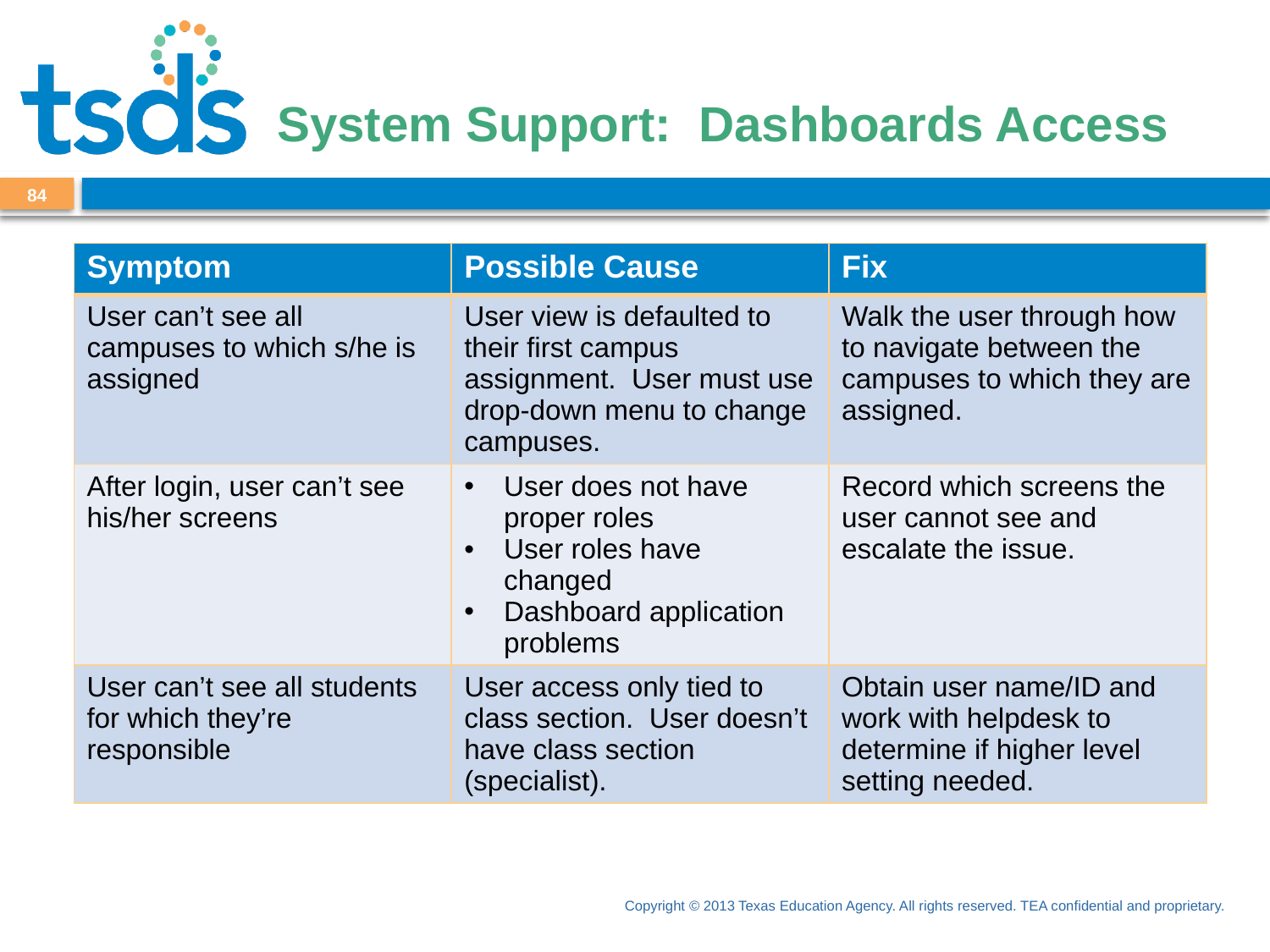

# System Support:  Dashboards Access
84
| Symptom | Possible Cause | Fix |
| --- | --- | --- |
| User can’t see all campuses to which s/he is assigned | User view is defaulted to their first campus assignment. User must use drop-down menu to change campuses. | Walk the user through how to navigate between the campuses to which they are assigned. |
| After login, user can’t see his/her screens | User does not have proper roles User roles have changed Dashboard application problems | Record which screens the user cannot see and escalate the issue. |
| User can’t see all students for which they’re responsible | User access only tied to class section. User doesn’t have class section (specialist). | Obtain user name/ID and work with helpdesk to determine if higher level setting needed. |